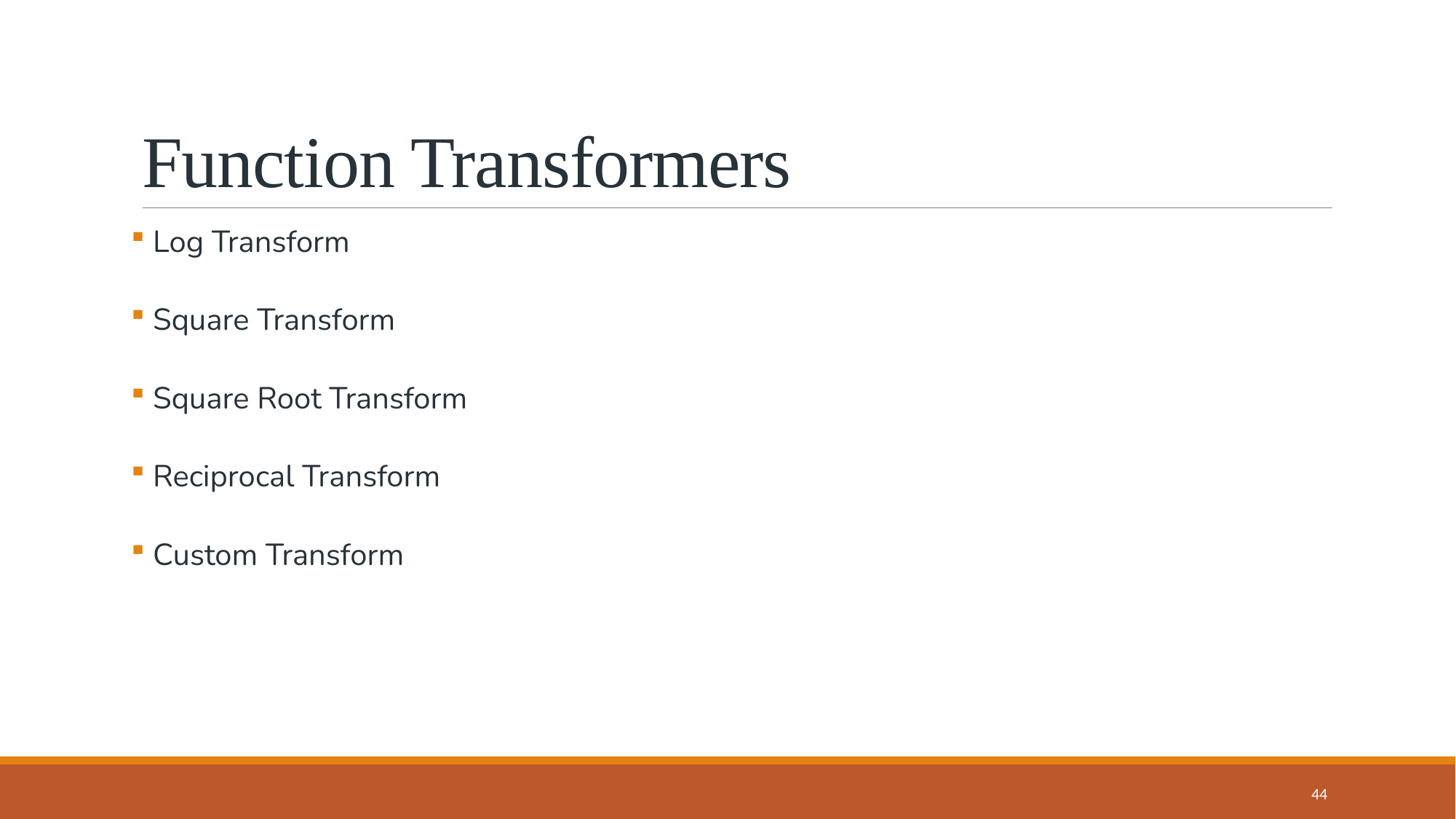

# Function Transformers
 Log Transform
 Square Transform
 Square Root Transform
 Reciprocal Transform
 Custom Transform

44